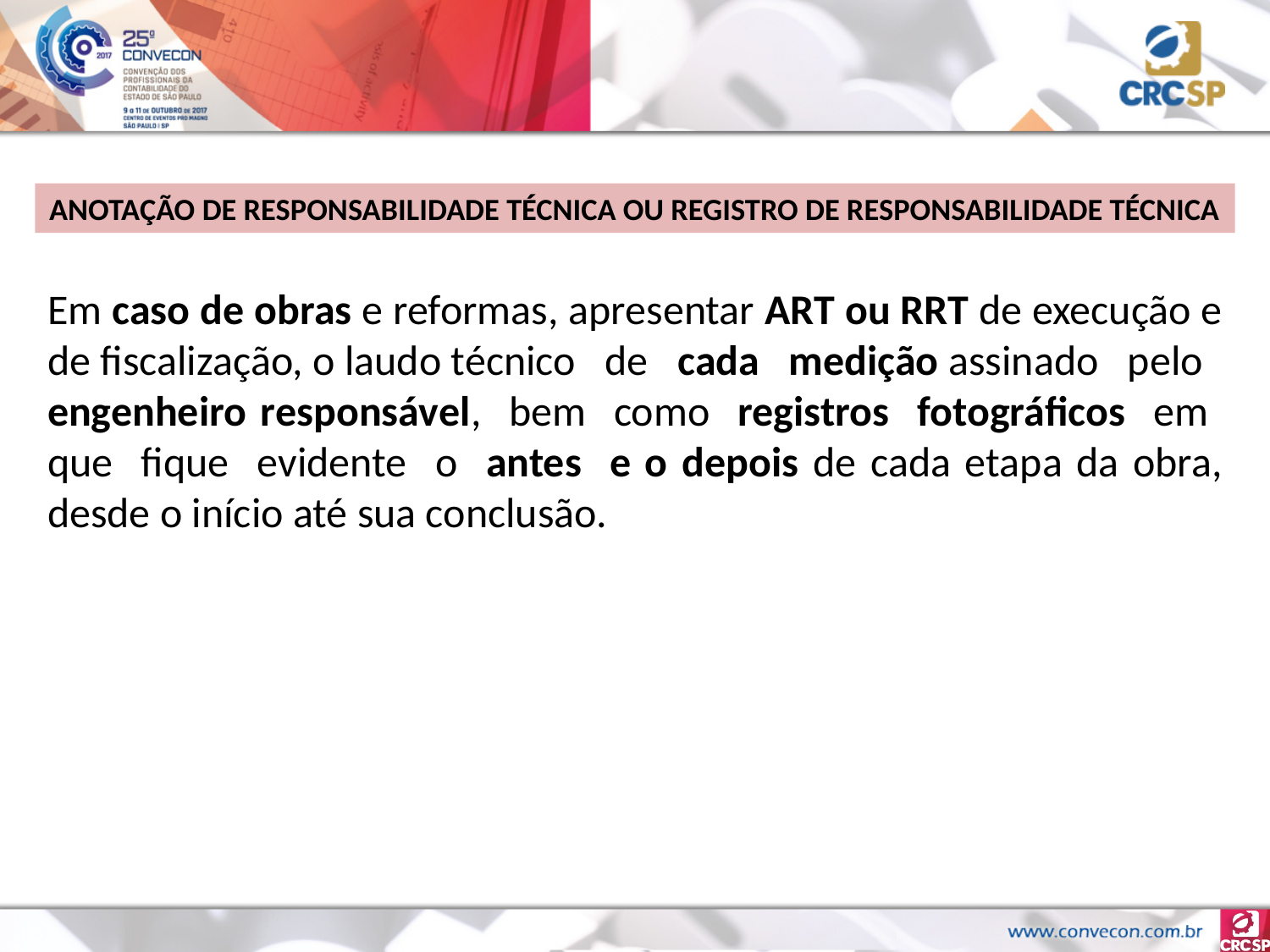

ANOTAÇÃO DE RESPONSABILIDADE TÉCNICA OU REGISTRO DE RESPONSABILIDADE TÉCNICA

Em caso de obras e reformas, apresentar ART ou RRT de execução e de fiscalização, o laudo técnico   de   cada   medição assinado   pelo   engenheiro responsável,  bem  como  registros  fotográficos  em  que  fique  evidente  o  antes  e o depois de cada etapa da obra, desde o início até sua conclusão.